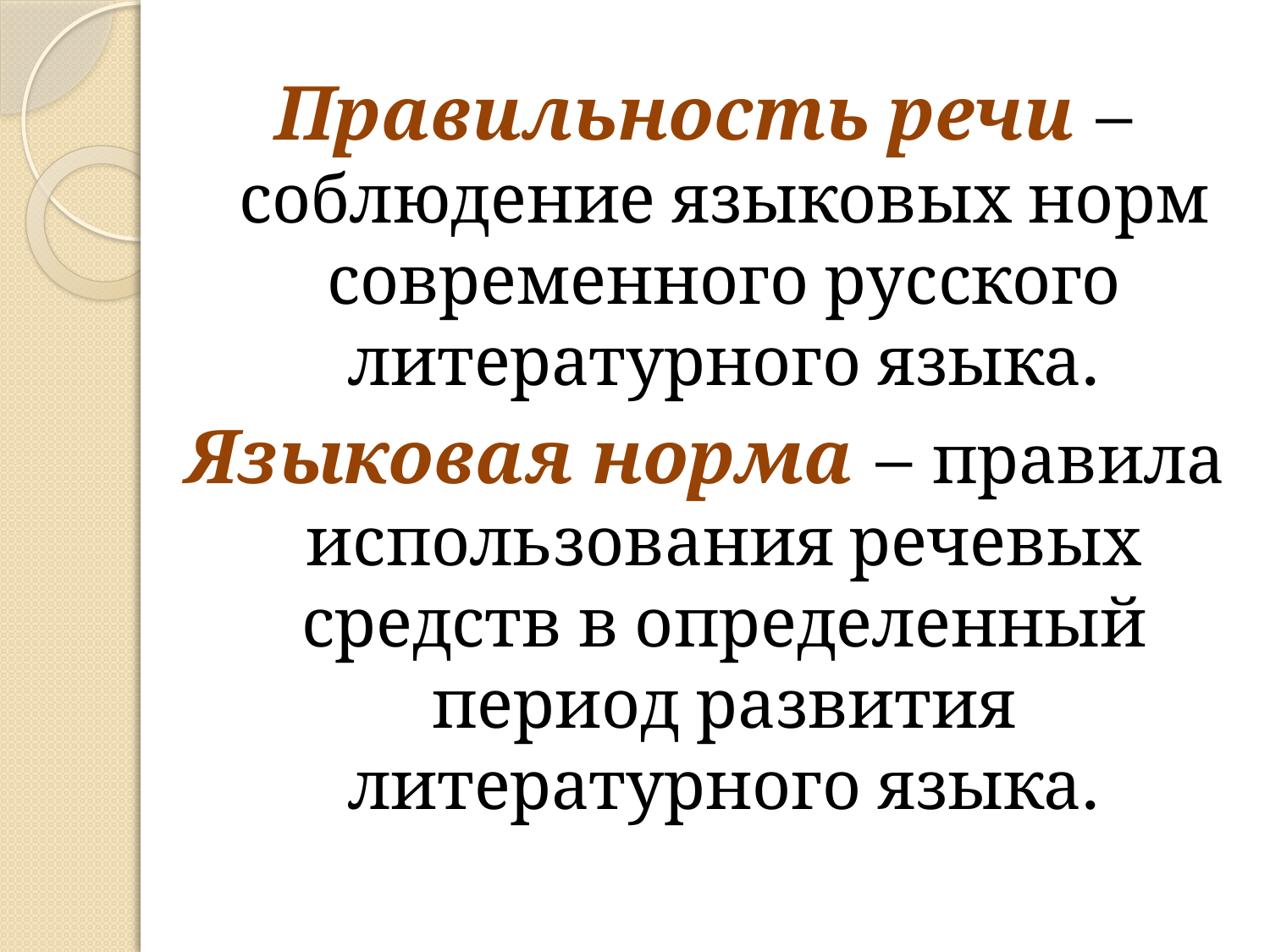

Правильность речи – соблюдение языковых норм современного русского литературного языка.
Языковая норма – правила использования речевых средств в определенный период развития литературного языка.